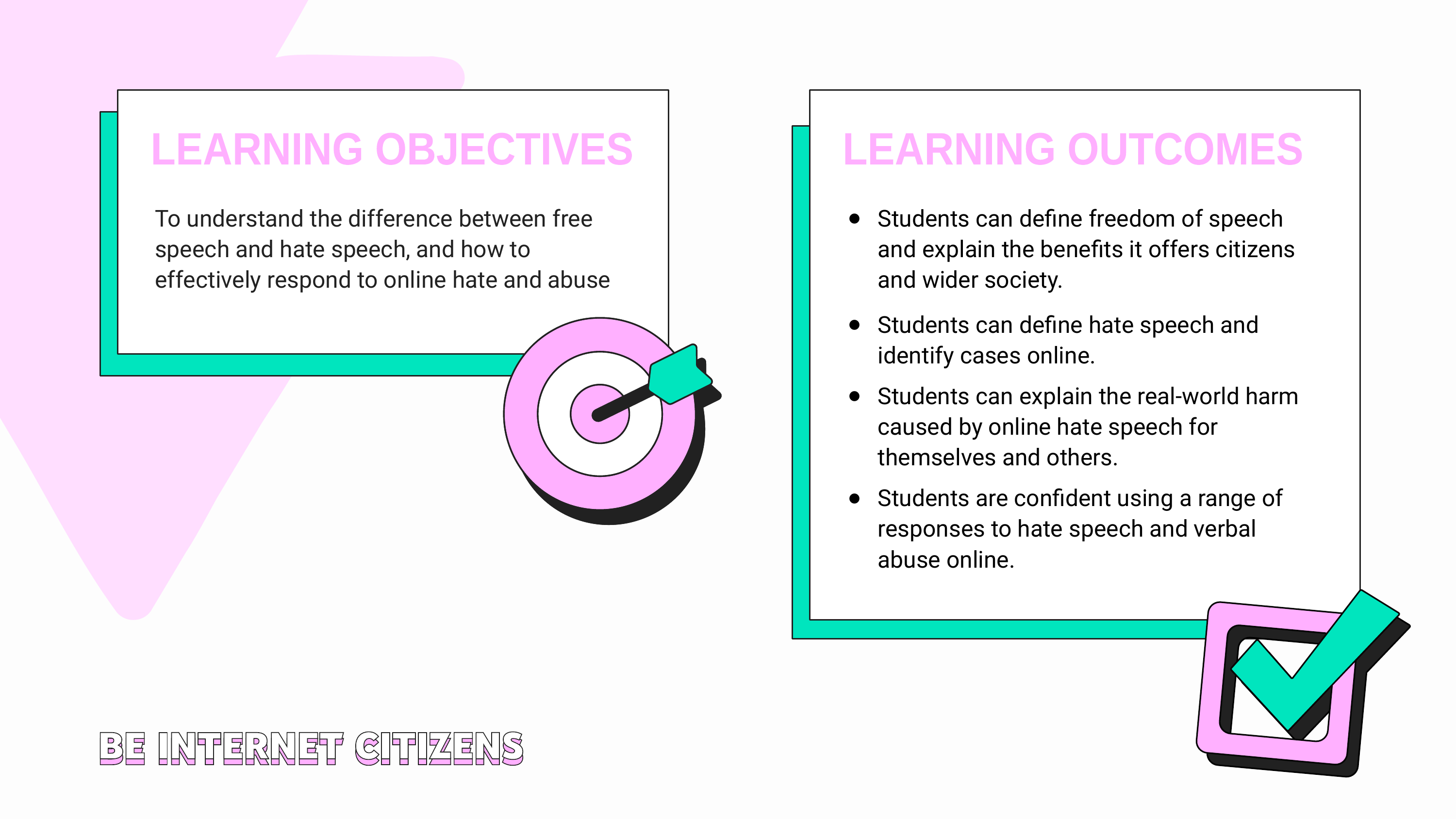

LEARNING OBJECTIVES
LEARNING OUTCOMES
To understand the difference between free speech and hate speech, and how to effectively respond to online hate and abuse
Students can define freedom of speech and explain the benefits it offers citizens and wider society.
Students can define hate speech and identify cases online.
Students can explain the real-world harm caused by online hate speech for themselves and others.
Students are confident using a range of responses to hate speech and verbal abuse online.